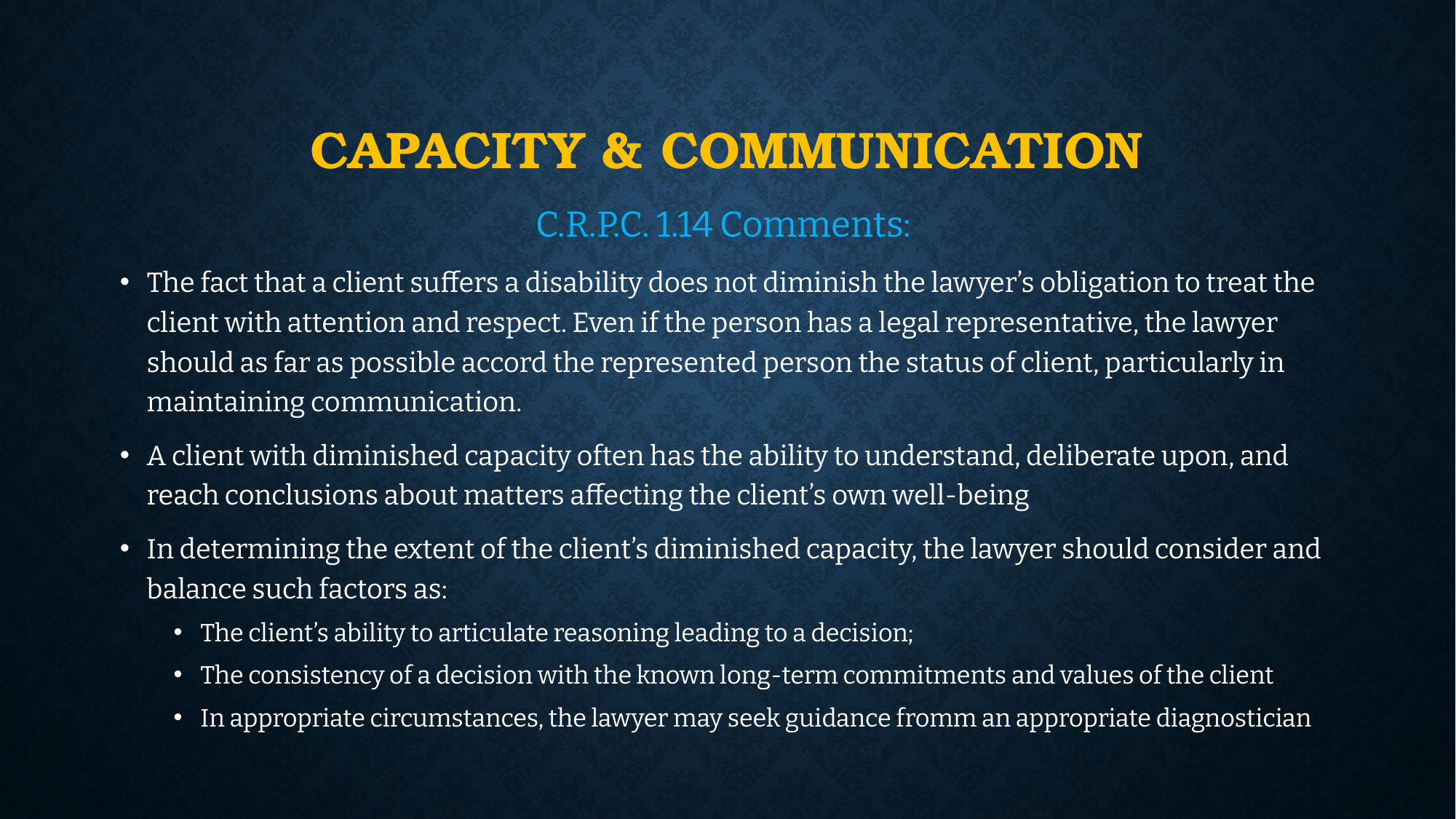

# Capacity & communication
C.R.P.C. 1.14 Comments:
The fact that a client suffers a disability does not diminish the lawyer’s obligation to treat the client with attention and respect. Even if the person has a legal representative, the lawyer should as far as possible accord the represented person the status of client, particularly in maintaining communication.
A client with diminished capacity often has the ability to understand, deliberate upon, and reach conclusions about matters affecting the client’s own well-being
In determining the extent of the client’s diminished capacity, the lawyer should consider and balance such factors as:
The client’s ability to articulate reasoning leading to a decision;
The consistency of a decision with the known long-term commitments and values of the client
In appropriate circumstances, the lawyer may seek guidance fromm an appropriate diagnostician